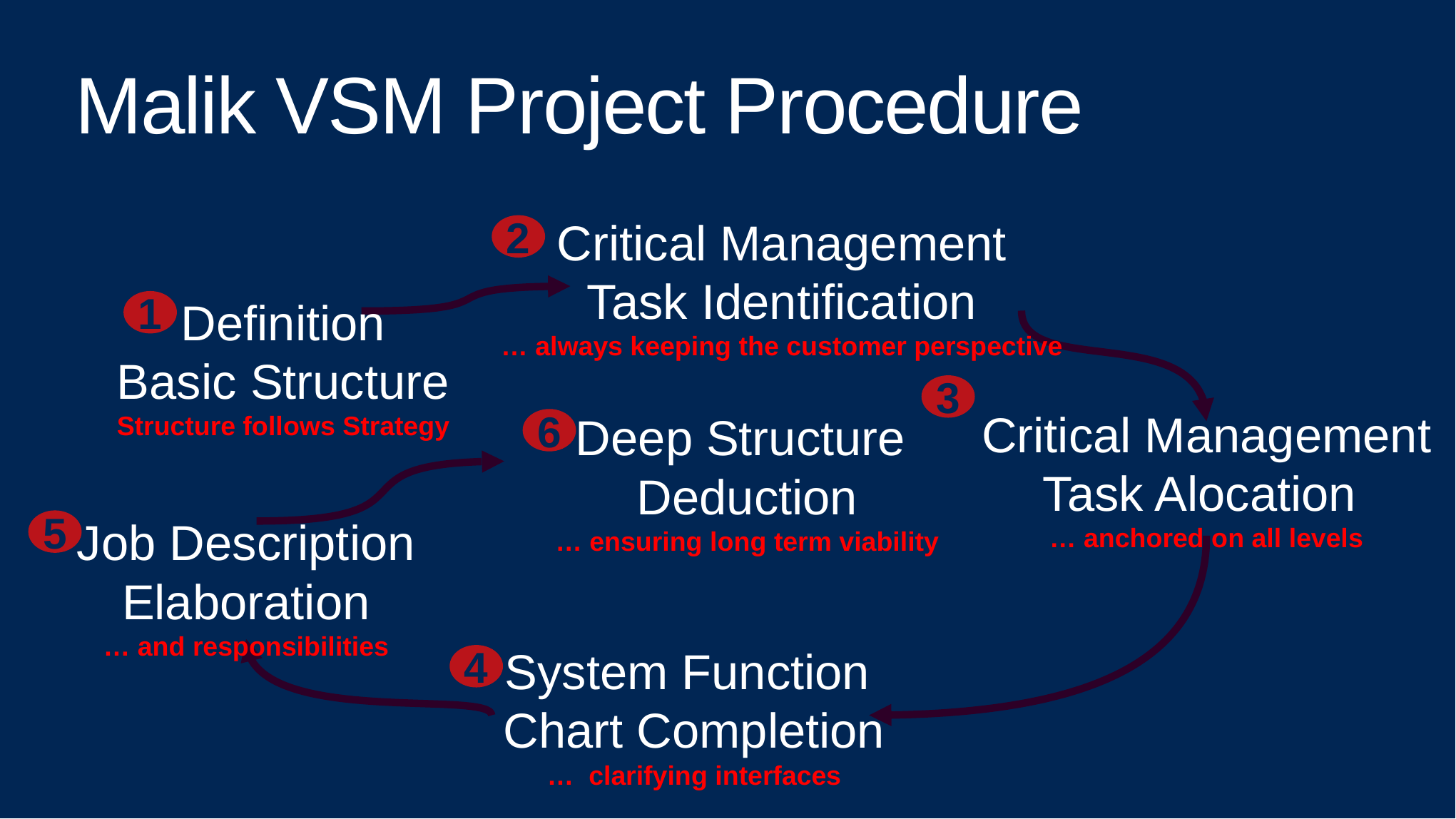

# Malik VSM Project Procedure
 Critical Management
Task Identification
… always keeping the customer perspective
2
Definition
Basic Structure
Structure follows Strategy
1
3

Critical Management Task Alocation
… anchored on all levels

6
Deep Structure
Deduction
… ensuring long term viability
5
Job Description
Elaboration
… and responsibilities
4
System Function
Chart Completion
…  clarifying interfaces